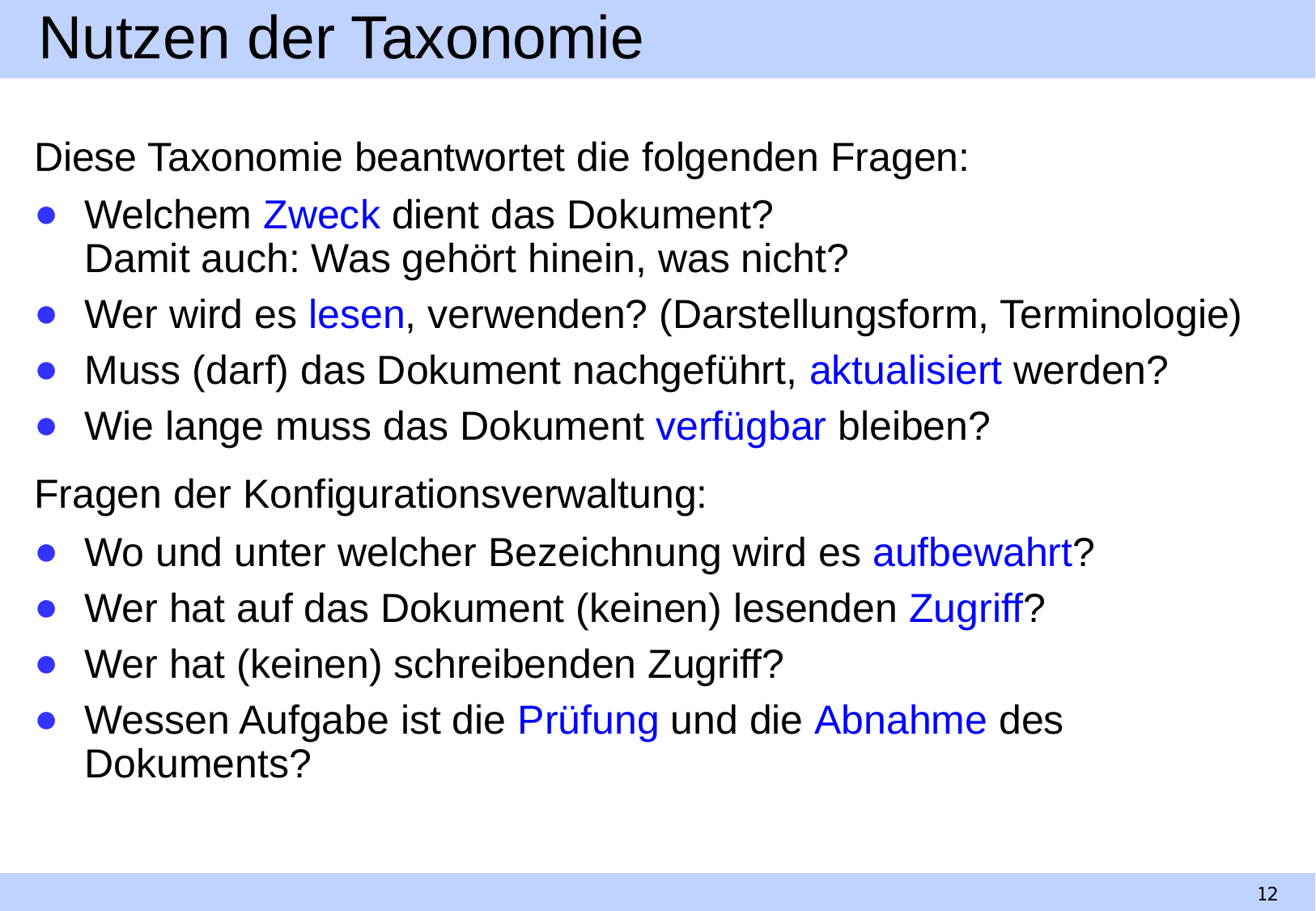

# Nutzen der Taxonomie
Diese Taxonomie beantwortet die folgenden Fragen:
Welchem Zweck dient das Dokument?
Damit auch: Was gehört hinein, was nicht?
Wer wird es lesen, verwenden? (Darstellungsform, Terminologie)
Muss (darf) das Dokument nachgeführt, aktualisiert werden?
Wie lange muss das Dokument verfügbar bleiben?
Fragen der Konfigurationsverwaltung:
Wo und unter welcher Bezeichnung wird es aufbewahrt?
Wer hat auf das Dokument (keinen) lesenden Zugriff?
Wer hat (keinen) schreibenden Zugriff?
Wessen Aufgabe ist die Prüfung und die Abnahme des Dokuments?

12